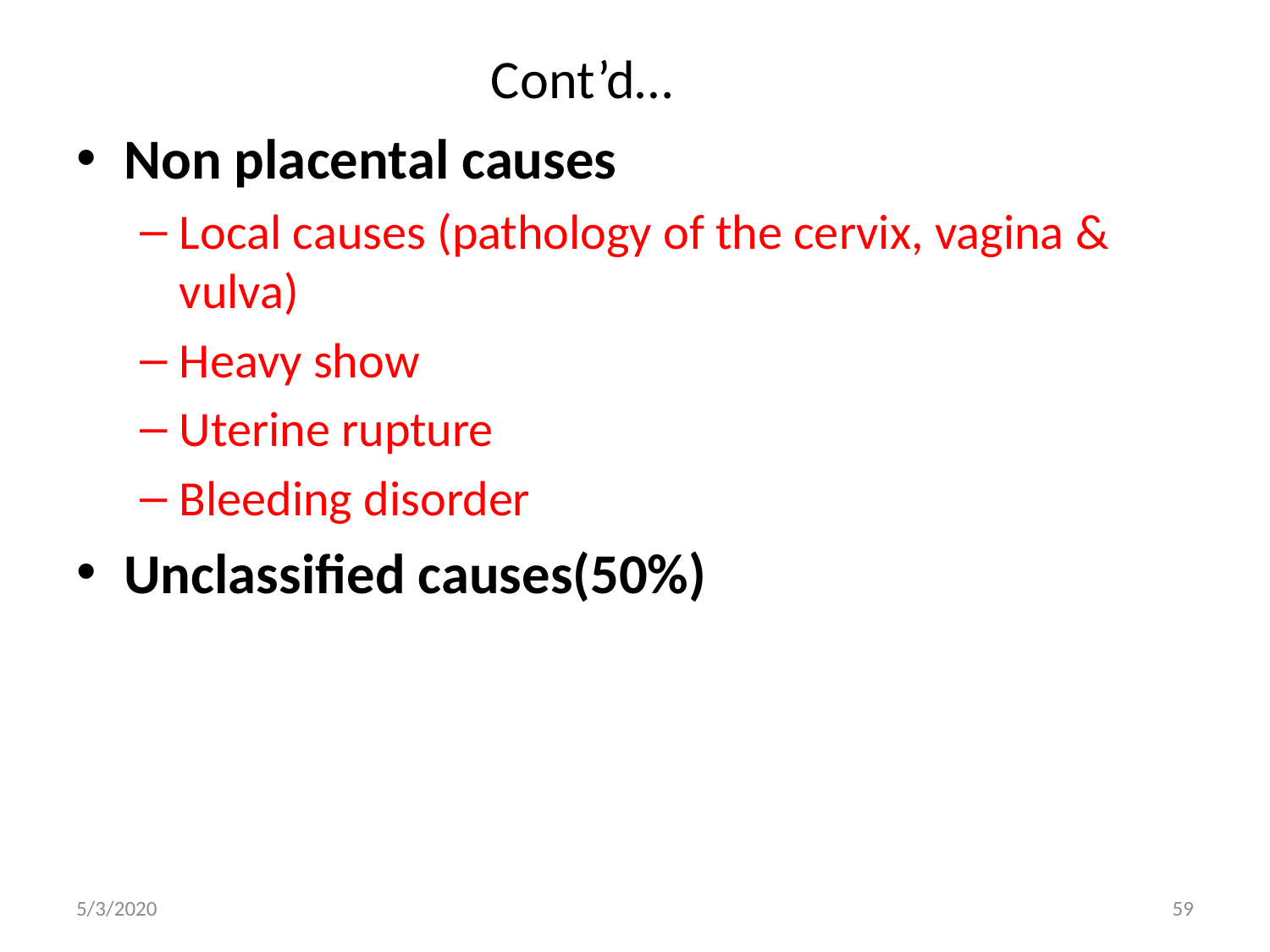

# Cont’d…
Non placental causes
Local causes (pathology of the cervix, vagina & vulva)
Heavy show
Uterine rupture
Bleeding disorder
Unclassified causes(50%)

5/3/2020
59